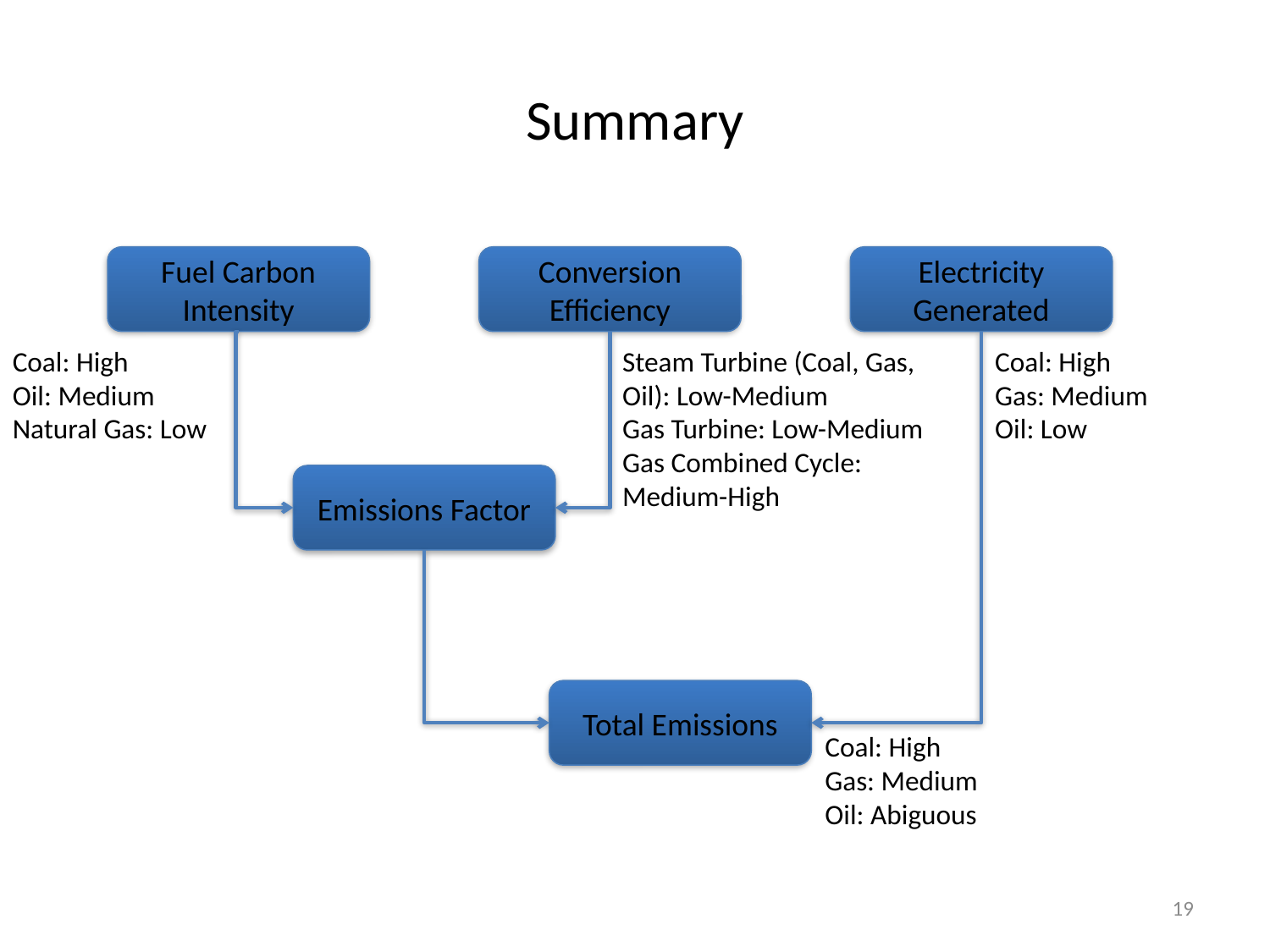

# Summary
Fuel Carbon Intensity
Conversion Efficiency
Electricity Generated
Coal: High
Oil: Medium
Natural Gas: Low
Steam Turbine (Coal, Gas, Oil): Low-Medium
Gas Turbine: Low-Medium
Gas Combined Cycle: Medium-High
Coal: High
Gas: Medium
Oil: Low
Emissions Factor
Total Emissions
Coal: High
Gas: Medium
Oil: Abiguous
19